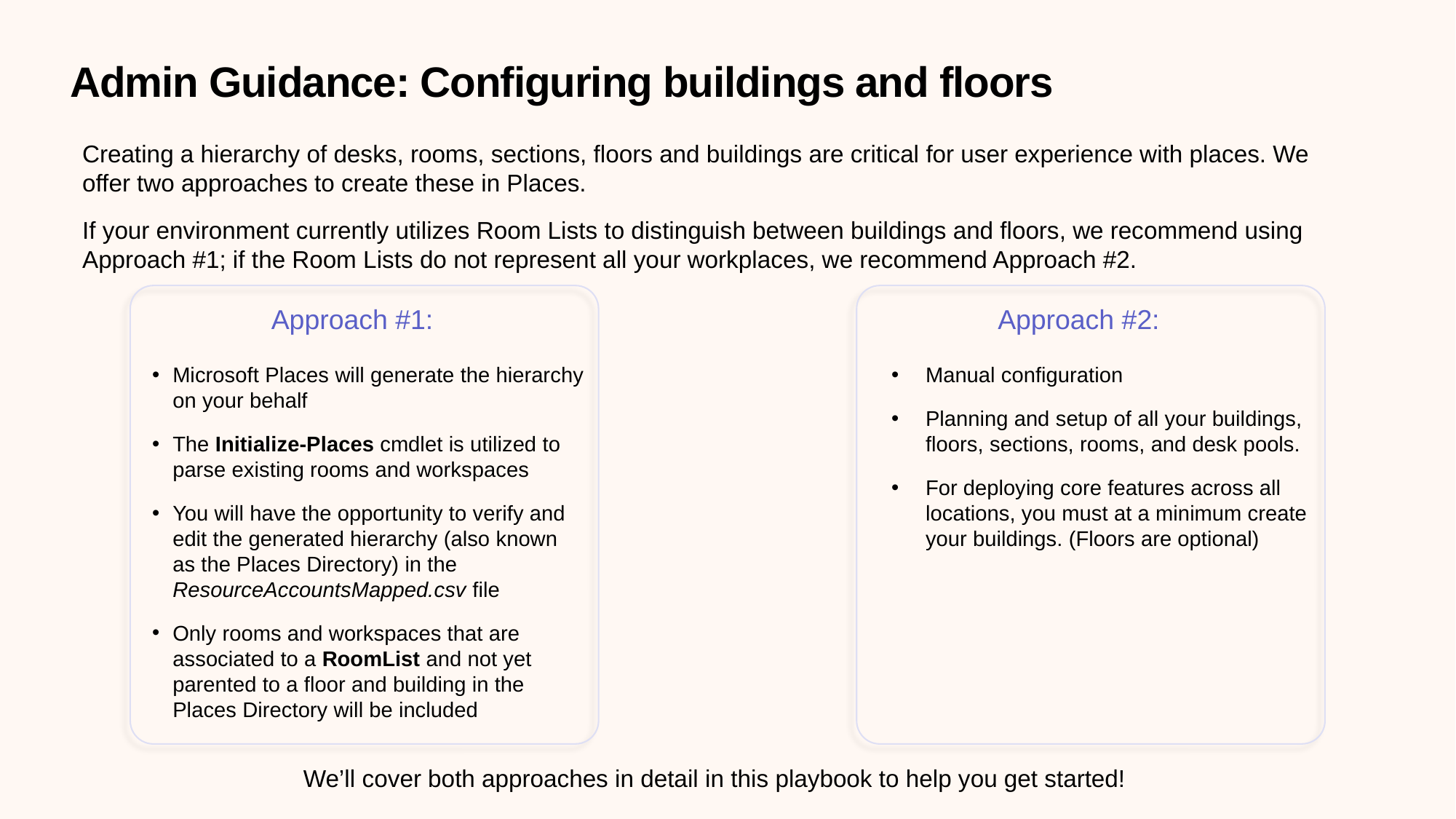

# Admin Guidance: Configuring buildings and floors
Creating a hierarchy of desks, rooms, sections, floors and buildings are critical for user experience with places. We offer two approaches to create these in Places.
If your environment currently utilizes Room Lists to distinguish between buildings and floors, we recommend using Approach #1; if the Room Lists do not represent all your workplaces, we recommend Approach #2.

Approach #1:
Approach #2:
Microsoft Places will generate the hierarchy on your behalf
The Initialize-Places cmdlet is utilized to parse existing rooms and workspaces
You will have the opportunity to verify and edit the generated hierarchy (also known as the Places Directory) in the ResourceAccountsMapped.csv file
Only rooms and workspaces that are associated to a RoomList and not yet parented to a floor and building in the Places Directory will be included
Manual configuration
Planning and setup of all your buildings, floors, sections, rooms, and desk pools.
For deploying core features across all locations, you must at a minimum create your buildings. (Floors are optional)
We’ll cover both approaches in detail in this playbook to help you get started!